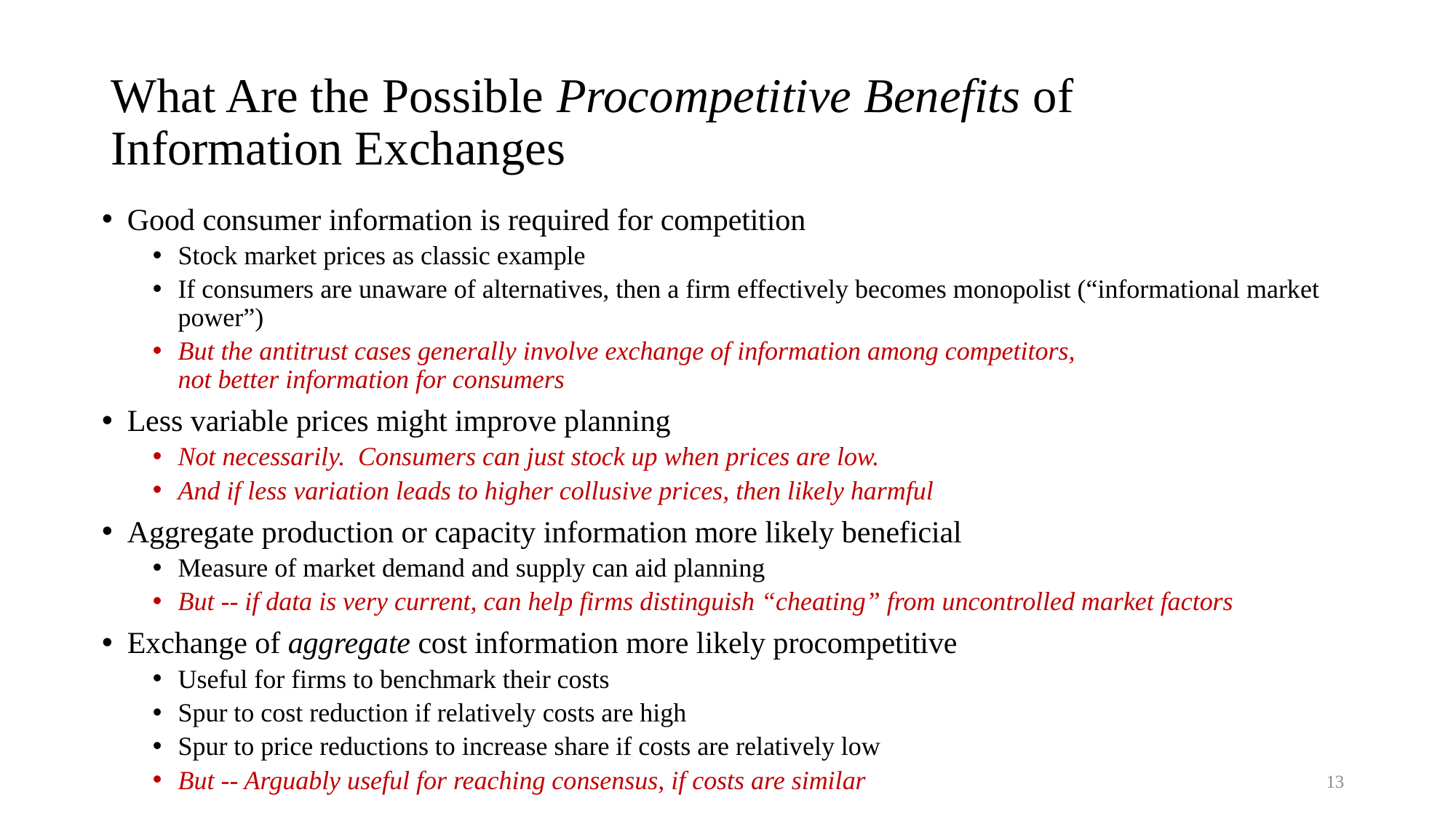

# What Are the Possible Procompetitive Benefits of Information Exchanges
Good consumer information is required for competition
Stock market prices as classic example
If consumers are unaware of alternatives, then a firm effectively becomes monopolist (“informational market power”)
But the antitrust cases generally involve exchange of information among competitors,
not better information for consumers
Less variable prices might improve planning
Not necessarily.  Consumers can just stock up when prices are low.
And if less variation leads to higher collusive prices, then likely harmful
Aggregate production or capacity information more likely beneficial
Measure of market demand and supply can aid planning
But -- if data is very current, can help firms distinguish “cheating” from uncontrolled market factors
Exchange of aggregate cost information more likely procompetitive
Useful for firms to benchmark their costs
Spur to cost reduction if relatively costs are high
Spur to price reductions to increase share if costs are relatively low
But -- Arguably useful for reaching consensus, if costs are similar

13